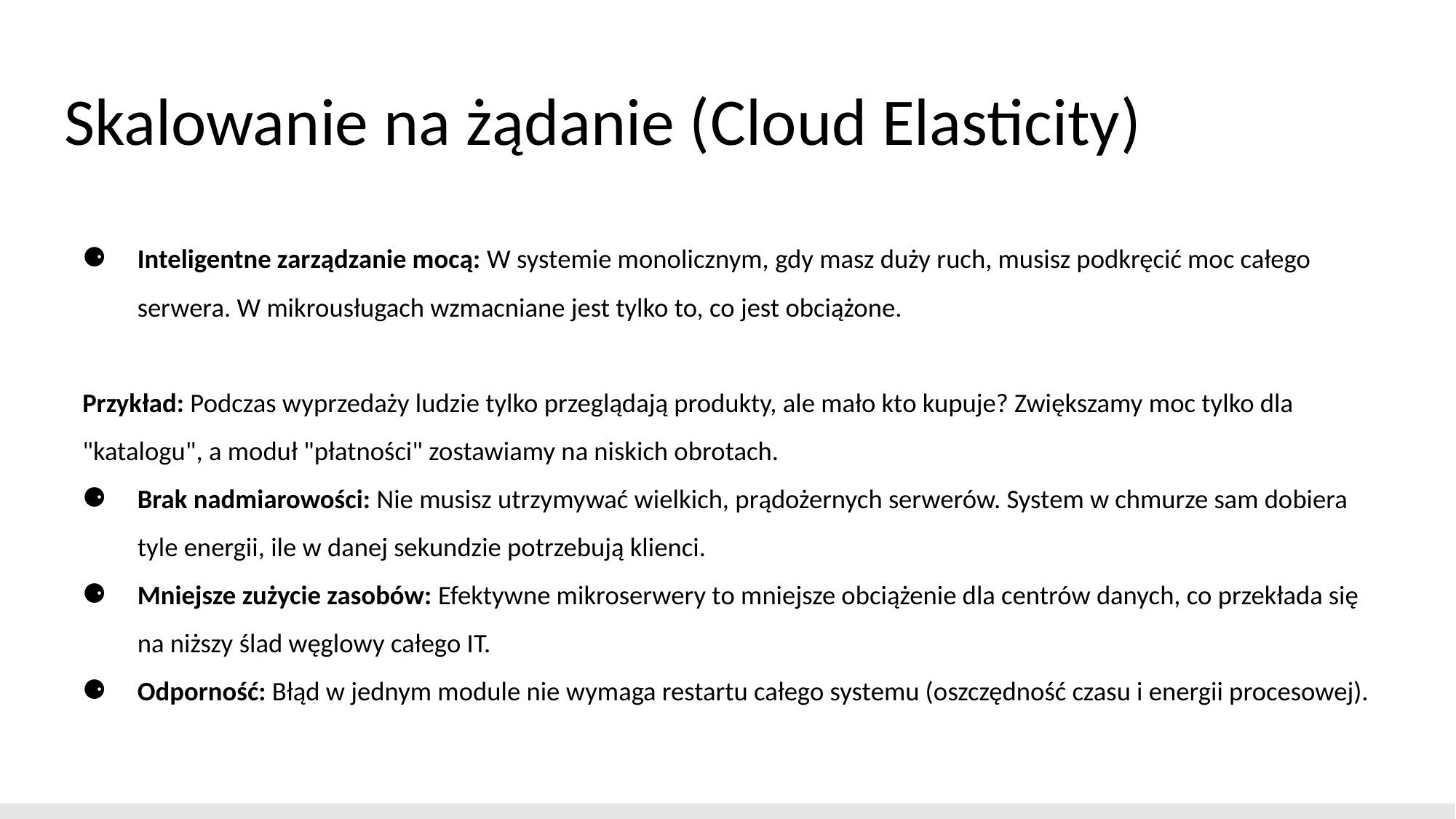

# Skalowanie na żądanie (Cloud Elasticity)
Inteligentne zarządzanie mocą: W systemie monolicznym, gdy masz duży ruch, musisz podkręcić moc całego serwera. W mikrousługach wzmacniane jest tylko to, co jest obciążone.

Przykład: Podczas wyprzedaży ludzie tylko przeglądają produkty, ale mało kto kupuje? Zwiększamy moc tylko dla "katalogu", a moduł "płatności" zostawiamy na niskich obrotach.
Brak nadmiarowości: Nie musisz utrzymywać wielkich, prądożernych serwerów. System w chmurze sam dobiera tyle energii, ile w danej sekundzie potrzebują klienci.
Mniejsze zużycie zasobów: Efektywne mikroserwery to mniejsze obciążenie dla centrów danych, co przekłada się na niższy ślad węglowy całego IT.
Odporność: Błąd w jednym module nie wymaga restartu całego systemu (oszczędność czasu i energii procesowej).